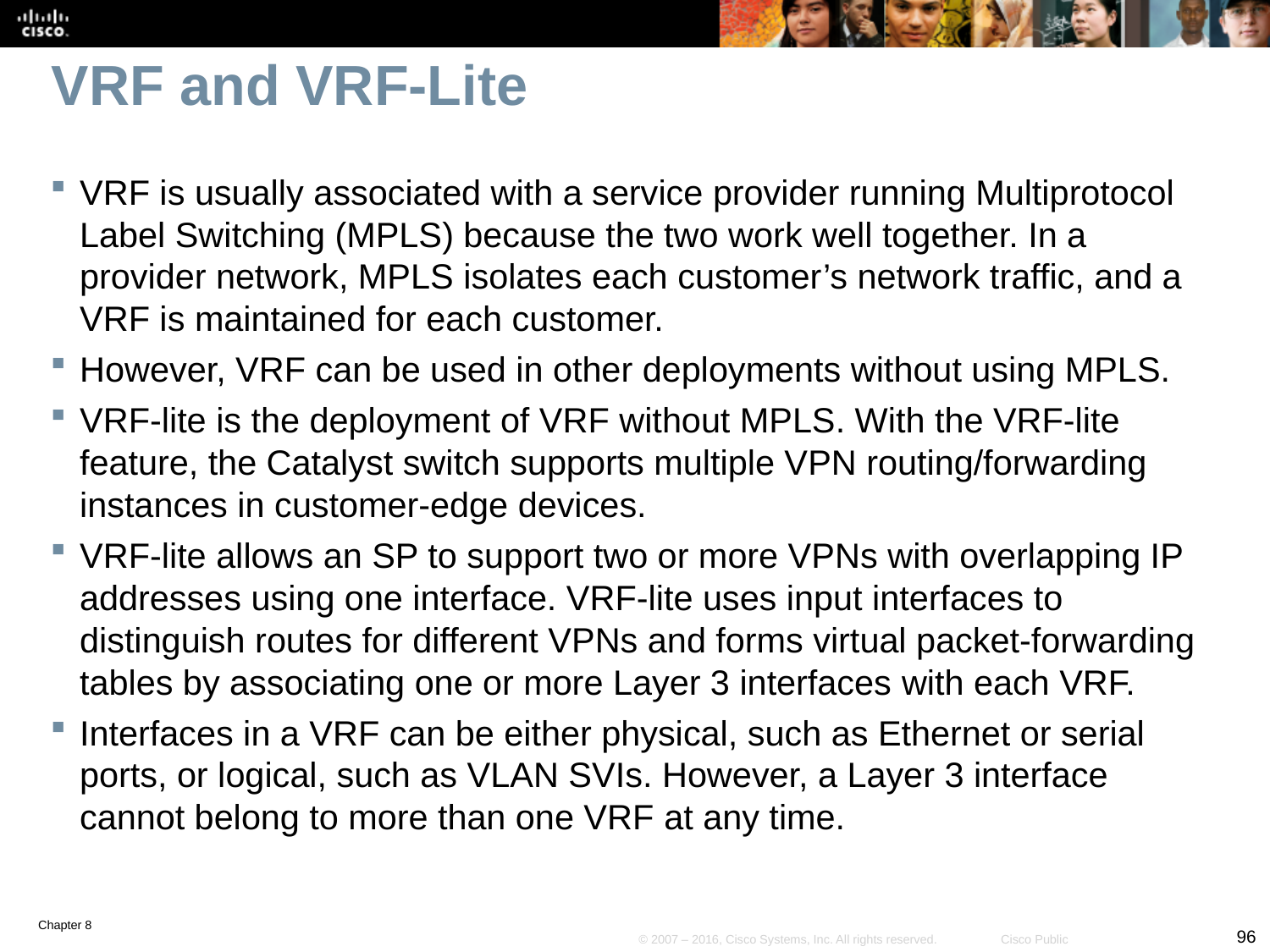

# VRF and VRF-Lite
VRF is usually associated with a service provider running Multiprotocol Label Switching (MPLS) because the two work well together. In a provider network, MPLS isolates each customer’s network traffic, and a VRF is maintained for each customer.
However, VRF can be used in other deployments without using MPLS.
VRF-lite is the deployment of VRF without MPLS. With the VRF-lite feature, the Catalyst switch supports multiple VPN routing/forwarding instances in customer-edge devices.
VRF-lite allows an SP to support two or more VPNs with overlapping IP addresses using one interface. VRF-lite uses input interfaces to distinguish routes for different VPNs and forms virtual packet-forwarding tables by associating one or more Layer 3 interfaces with each VRF.
Interfaces in a VRF can be either physical, such as Ethernet or serial ports, or logical, such as VLAN SVIs. However, a Layer 3 interface cannot belong to more than one VRF at any time.